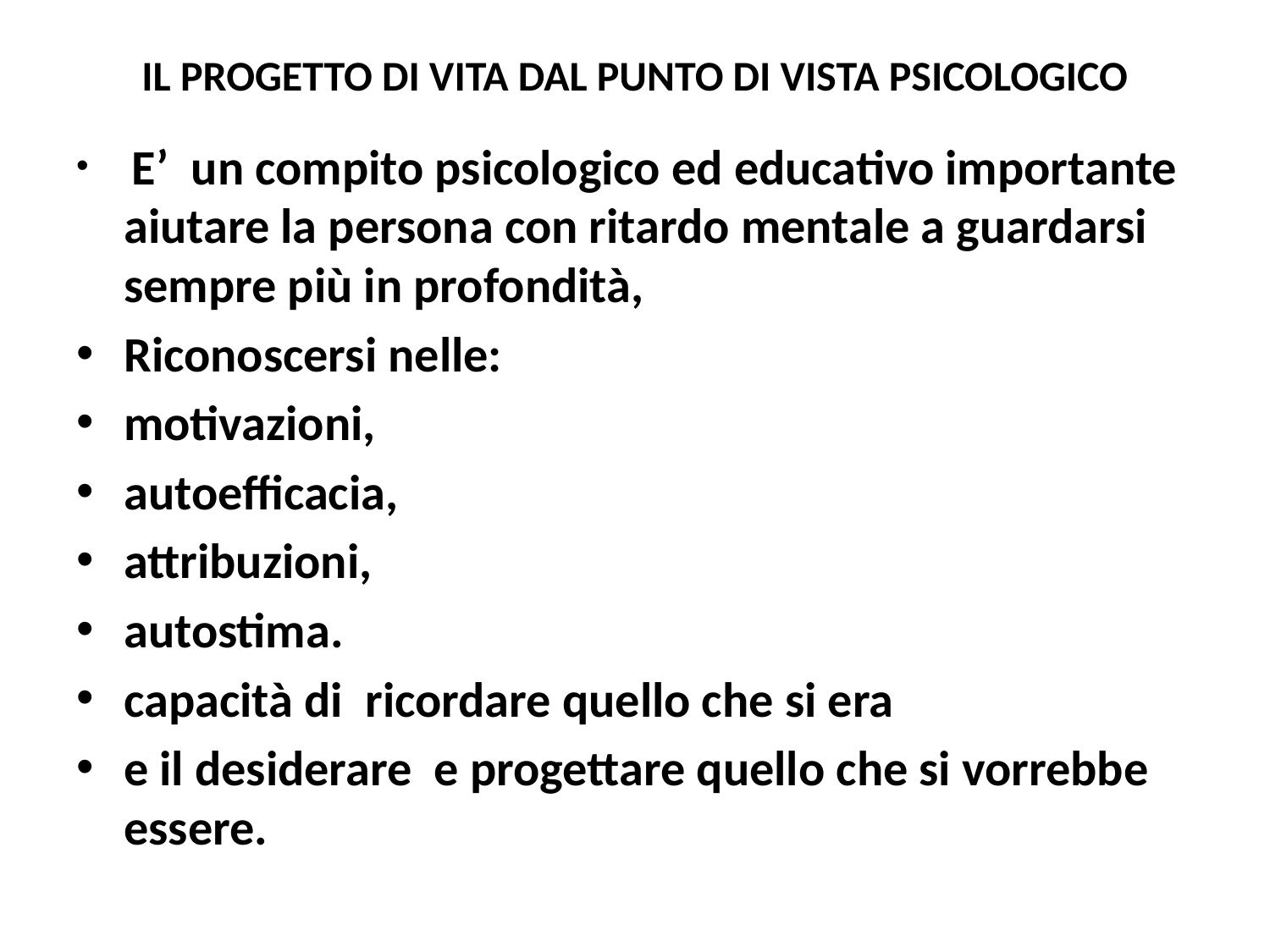

# IL PROGETTO DI VITA DAL PUNTO DI VISTA PSICOLOGICO
 E’  un compito psicologico ed educativo importante aiutare la persona con ritardo mentale a guardarsi sempre più in profondità,
Riconoscersi nelle:
motivazioni,
autoefficacia,
attribuzioni,
autostima.
capacità di  ricordare quello che si era
e il desiderare  e progettare quello che si vorrebbe essere.